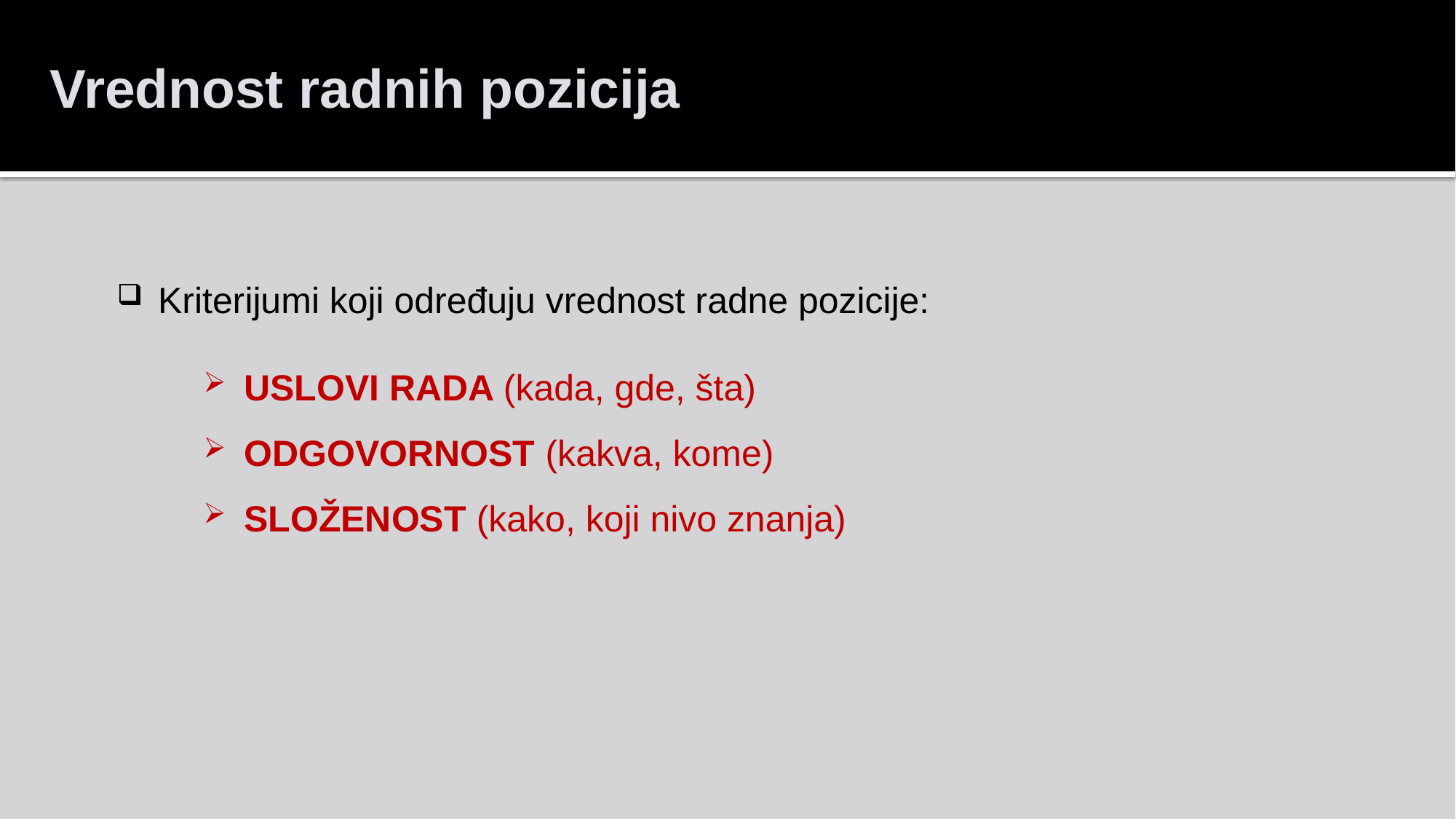

Vrednost radnih pozicija

Kriterijumi koji određuju vrednost radne pozicije:

USLOVI RADA (kada, gde, šta)
ODGOVORNOST (kakva, kome)
SLOŽENOST (kako, koji nivo znanja)